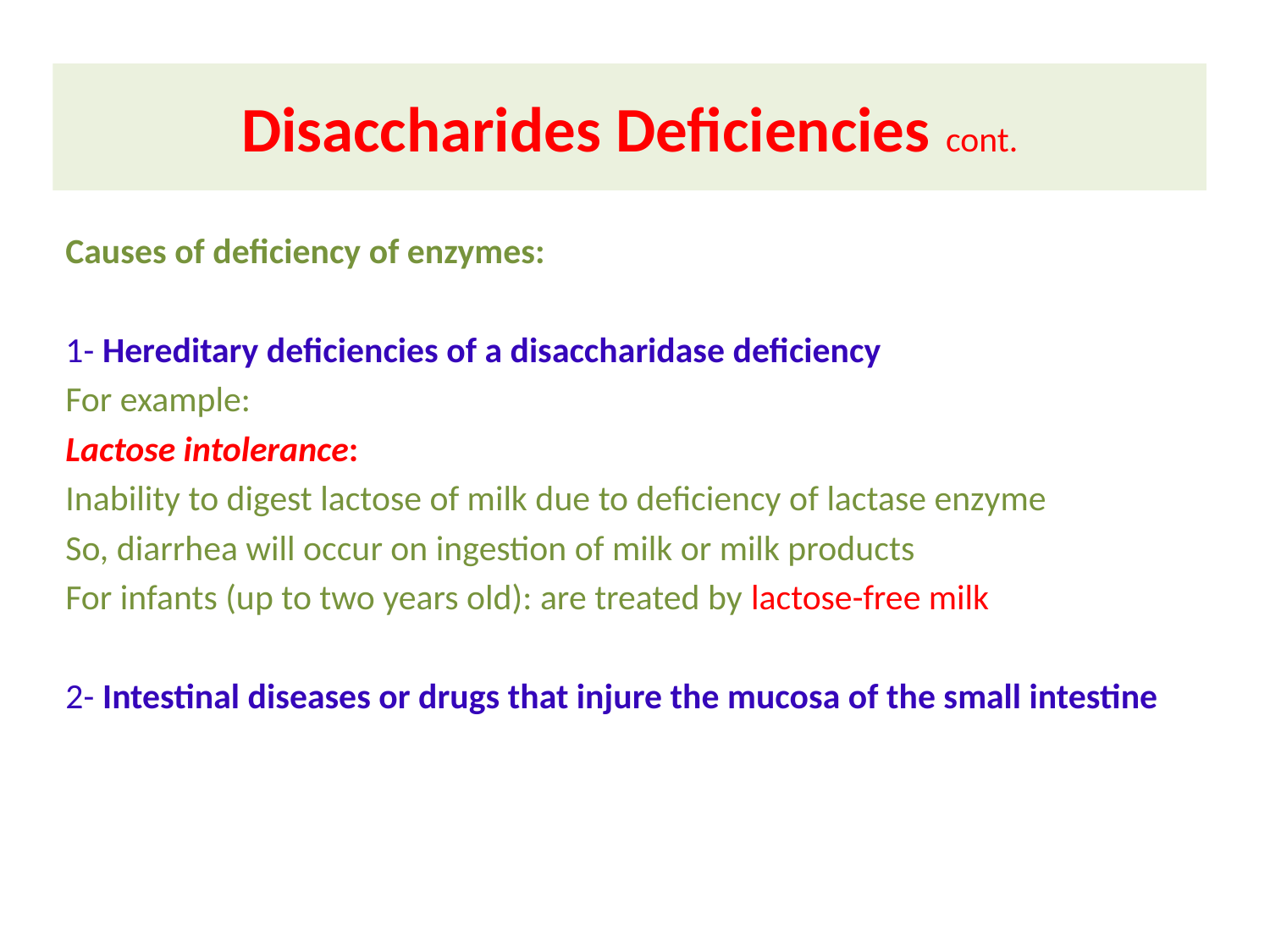

# Disaccharides Deficiencies cont.
Causes of deficiency of enzymes:

1- Hereditary deficiencies of a disaccharidase deficiency
For example:
Lactose intolerance:
Inability to digest lactose of milk due to deficiency of lactase enzyme
So, diarrhea will occur on ingestion of milk or milk products
For infants (up to two years old): are treated by lactose-free milk

2- Intestinal diseases or drugs that injure the mucosa of the small intestine